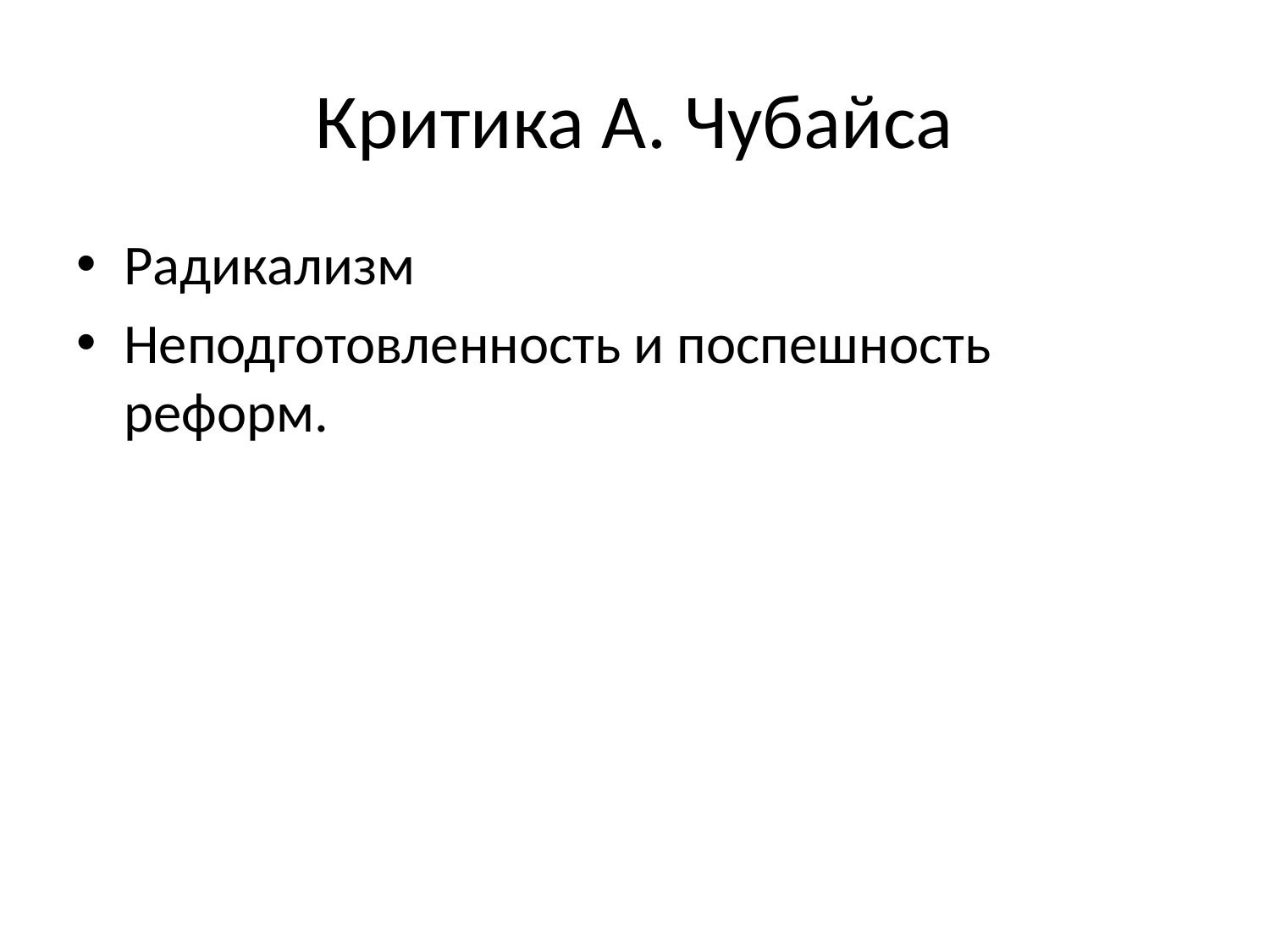

# Критика А. Чубайса
Радикализм
Неподготовленность и поспешность реформ.